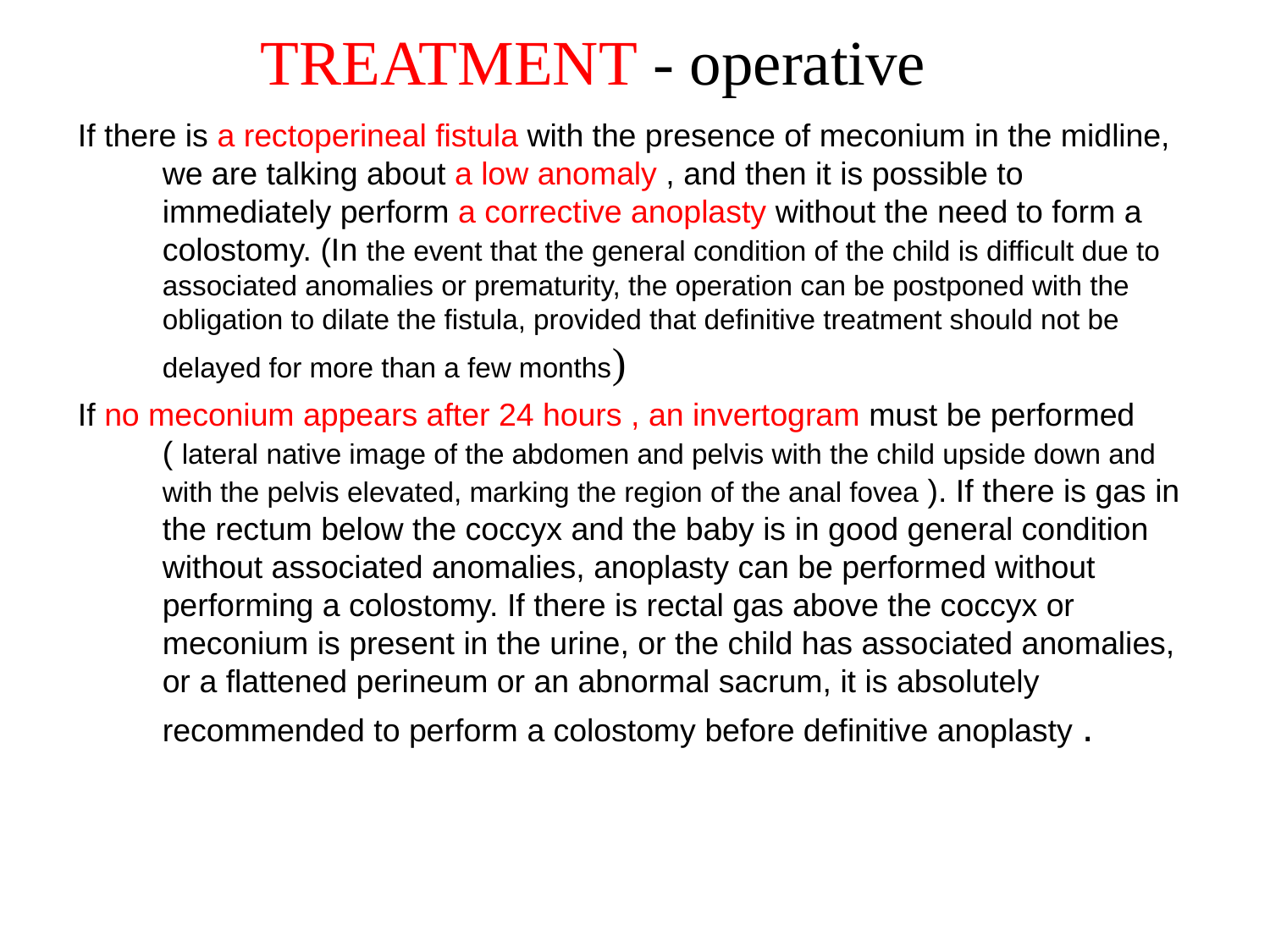

# TREATMENT - operative
If there is a rectoperineal fistula with the presence of meconium in the midline, we are talking about a low anomaly , and then it is possible to immediately perform a corrective anoplasty without the need to form a colostomy. (In the event that the general condition of the child is difficult due to associated anomalies or prematurity, the operation can be postponed with the obligation to dilate the fistula, provided that definitive treatment should not be delayed for more than a few months)
If no meconium appears after 24 hours , an invertogram must be performed ( lateral native image of the abdomen and pelvis with the child upside down and with the pelvis elevated, marking the region of the anal fovea ). If there is gas in the rectum below the coccyx and the baby is in good general condition without associated anomalies, anoplasty can be performed without performing a colostomy. If there is rectal gas above the coccyx or meconium is present in the urine, or the child has associated anomalies, or a flattened perineum or an abnormal sacrum, it is absolutely recommended to perform a colostomy before definitive anoplasty .